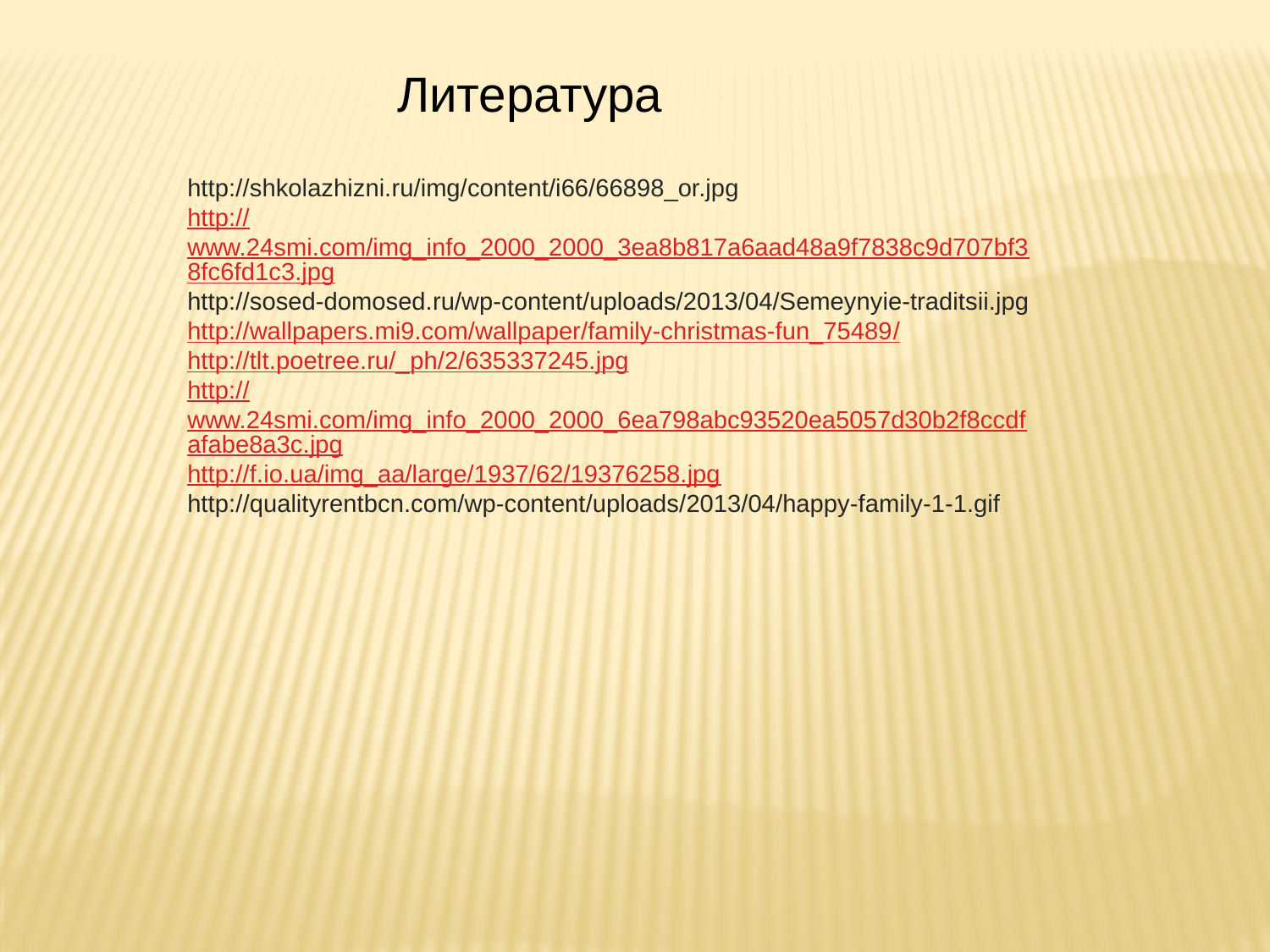

Литература

http://shkolazhizni.ru/img/content/i66/66898_or.jpg
http://www.24smi.com/img_info_2000_2000_3ea8b817a6aad48a9f7838c9d707bf38fc6fd1c3.jpg
http://sosed-domosed.ru/wp-content/uploads/2013/04/Semeynyie-traditsii.jpg
http://wallpapers.mi9.com/wallpaper/family-christmas-fun_75489/
http://tlt.poetree.ru/_ph/2/635337245.jpg
http://www.24smi.com/img_info_2000_2000_6ea798abc93520ea5057d30b2f8ccdfafabe8a3c.jpg
http://f.io.ua/img_aa/large/1937/62/19376258.jpg
http://qualityrentbcn.com/wp-content/uploads/2013/04/happy-family-1-1.gif